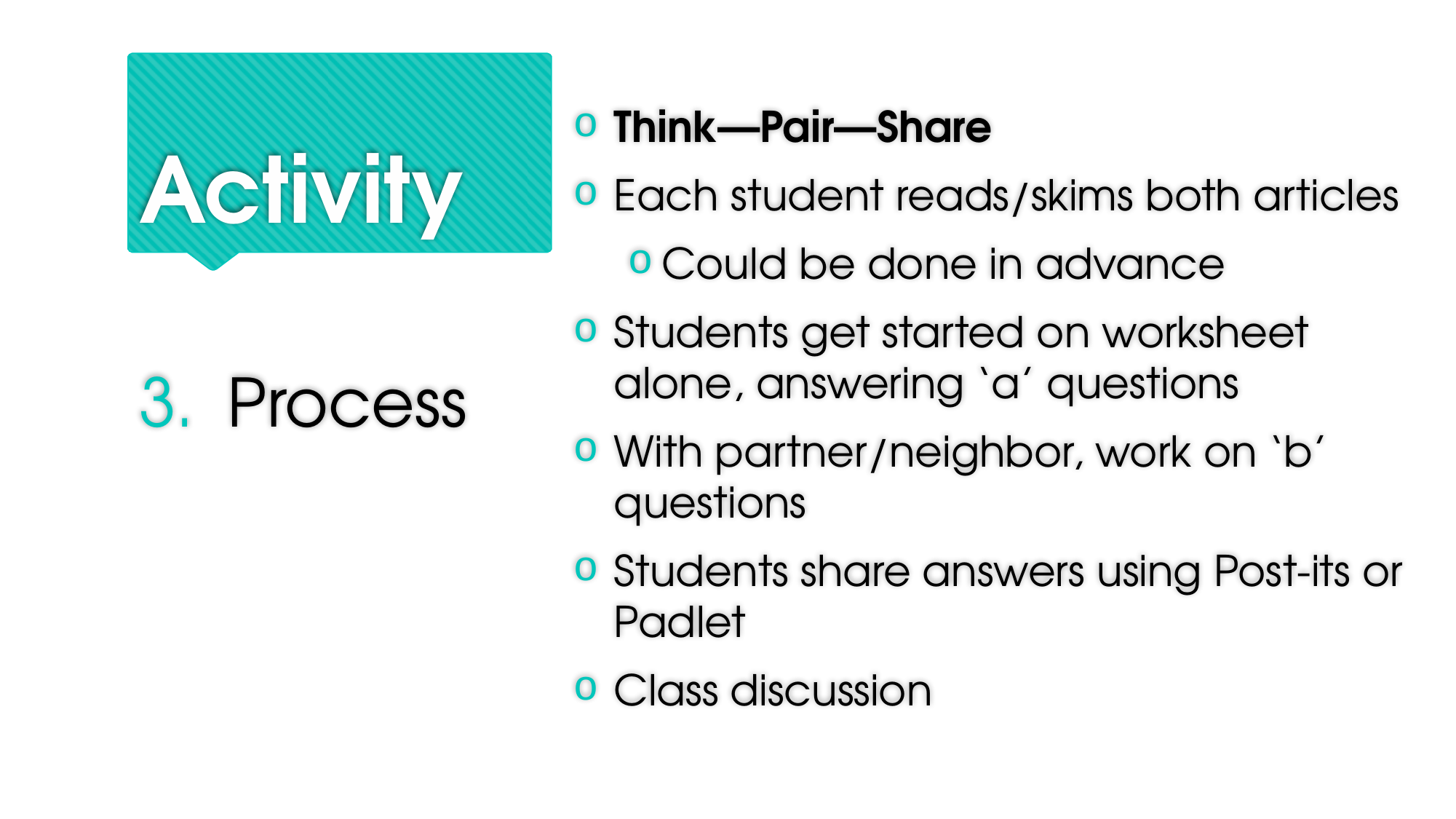

# Activity
Think—Pair—Share
Each student reads/skims both articles
Could be done in advance
Students get started on worksheet alone, answering ‘a’ questions
With partner/neighbor, work on ‘b’ questions
Students share answers using Post-its or Padlet
Class discussion
Process